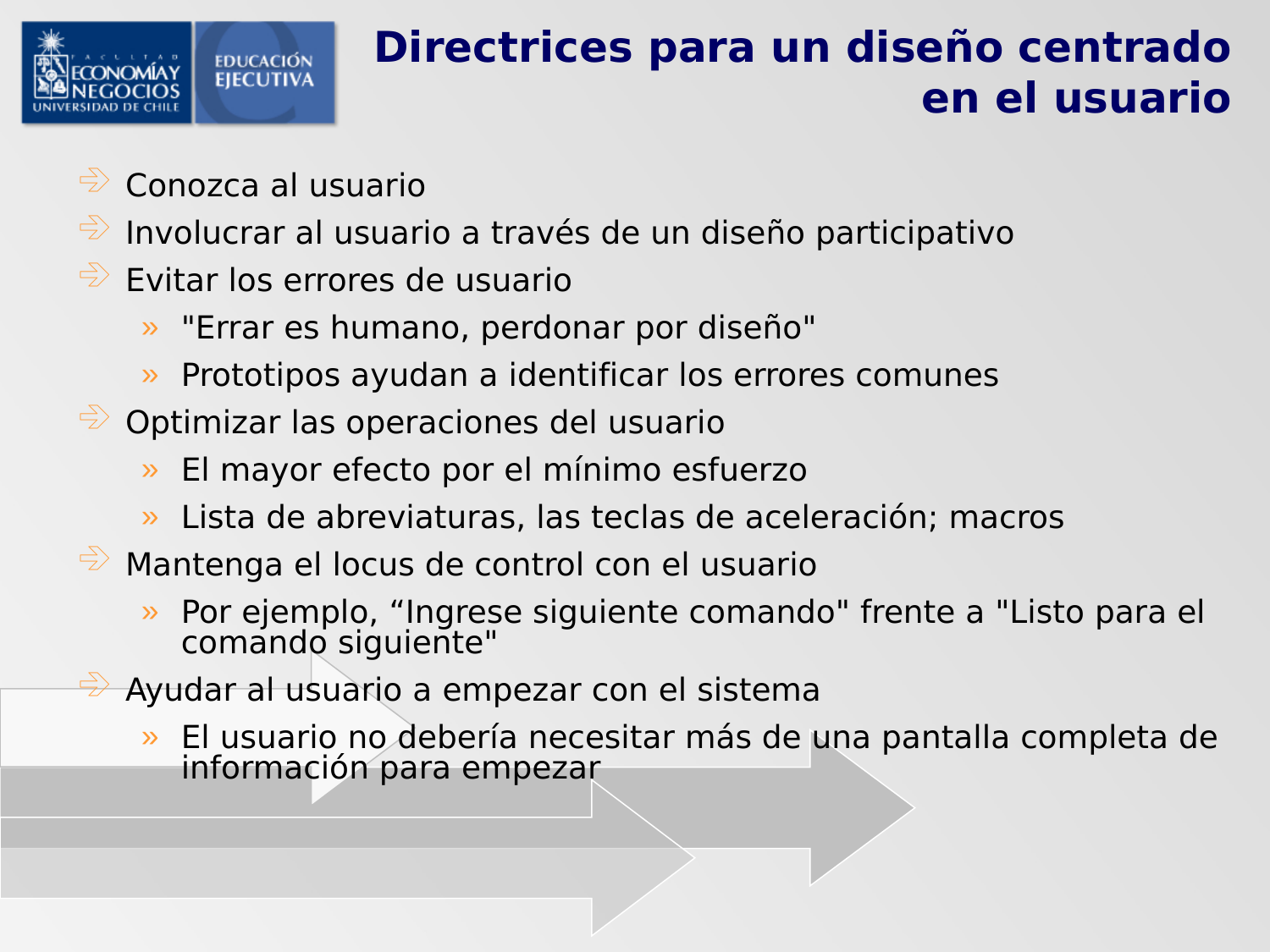

# Directrices para un diseño centrado en el usuario
Conozca al usuario
Involucrar al usuario a través de un diseño participativo
Evitar los errores de usuario
"Errar es humano, perdonar por diseño"
Prototipos ayudan a identificar los errores comunes
Optimizar las operaciones del usuario
El mayor efecto por el mínimo esfuerzo
Lista de abreviaturas, las teclas de aceleración; macros
Mantenga el locus de control con el usuario
Por ejemplo, “Ingrese siguiente comando" frente a "Listo para el comando siguiente"
Ayudar al usuario a empezar con el sistema
El usuario no debería necesitar más de una pantalla completa de información para empezar